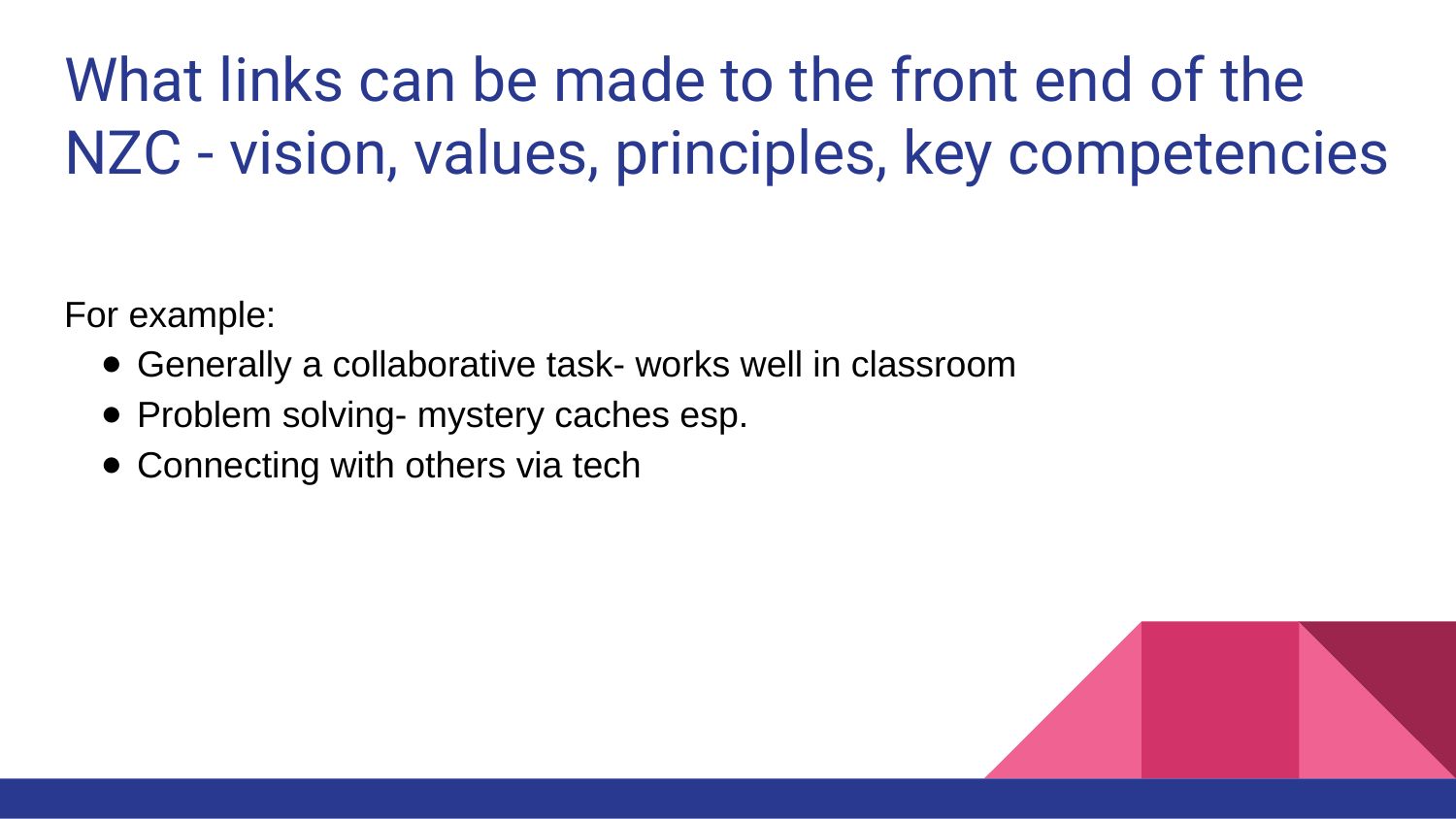

# What links can be made to the front end of the NZC - vision, values, principles, key competencies
For example:
Generally a collaborative task- works well in classroom
Problem solving- mystery caches esp.
Connecting with others via tech